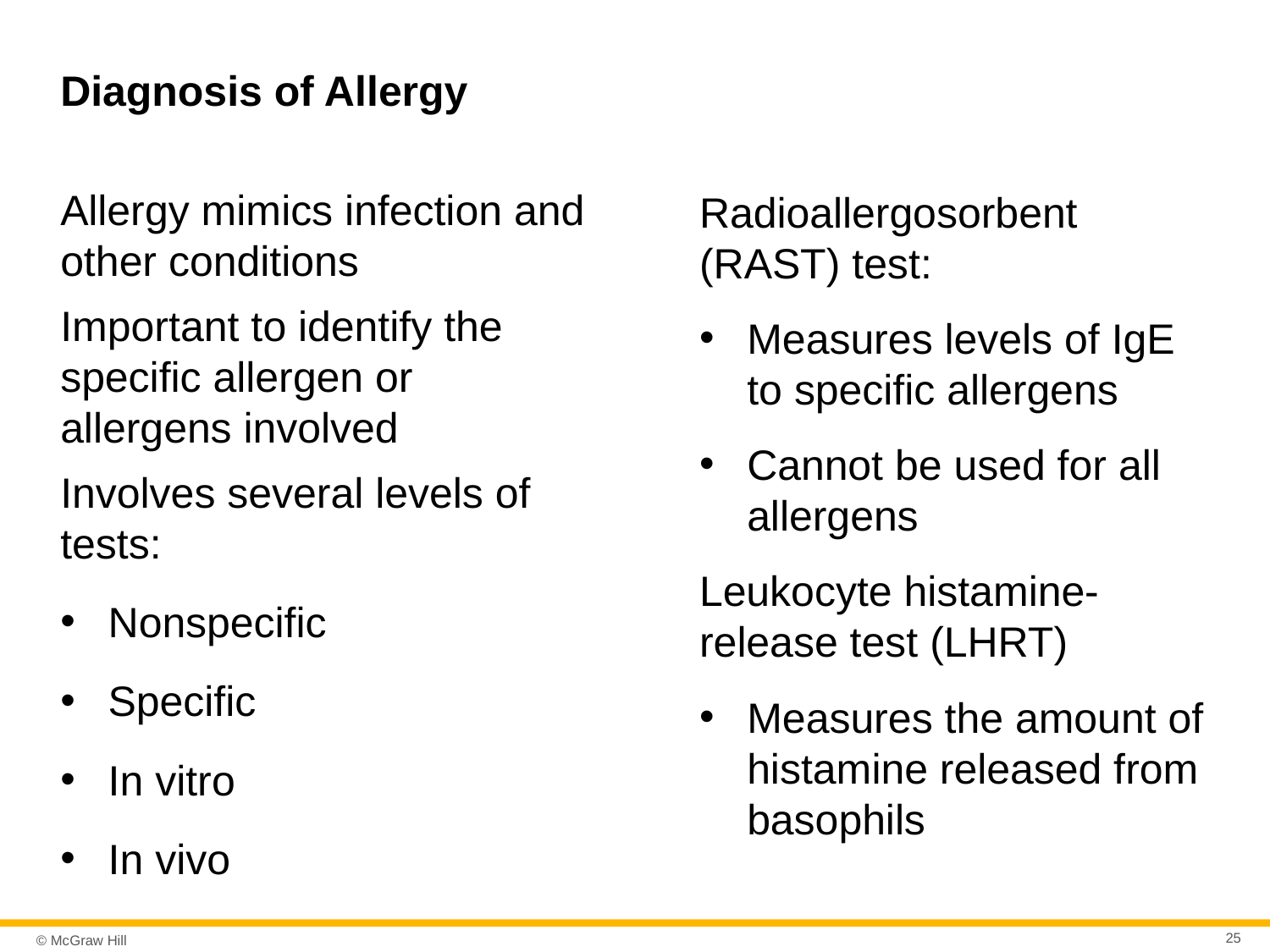

# Diagnosis of Allergy
Allergy mimics infection and other conditions
Important to identify the specific allergen or allergens involved
Involves several levels of tests:
Nonspecific
Specific
In vitro
In vivo
Radioallergosorbent (RAST) test:
Measures levels of IgE to specific allergens
Cannot be used for all allergens
Leukocyte histamine-release test (LHRT)
Measures the amount of histamine released from basophils